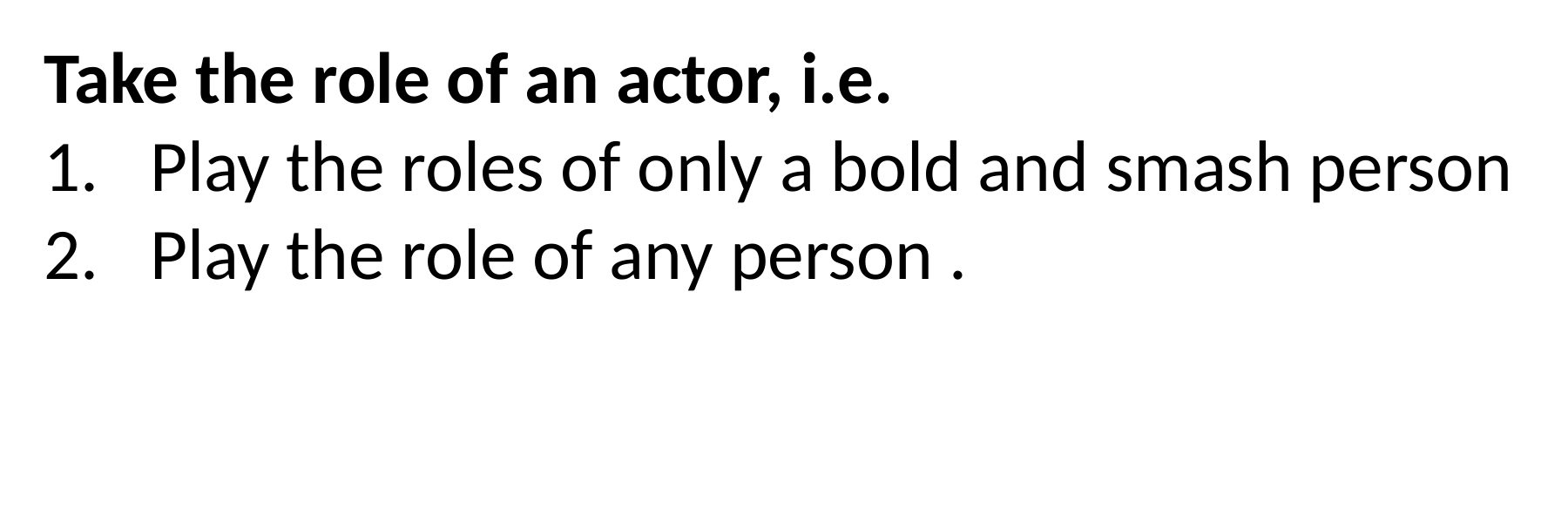

Take the role of an actor, i.e.
Play the roles of only a bold and smash person
Play the role of any person .